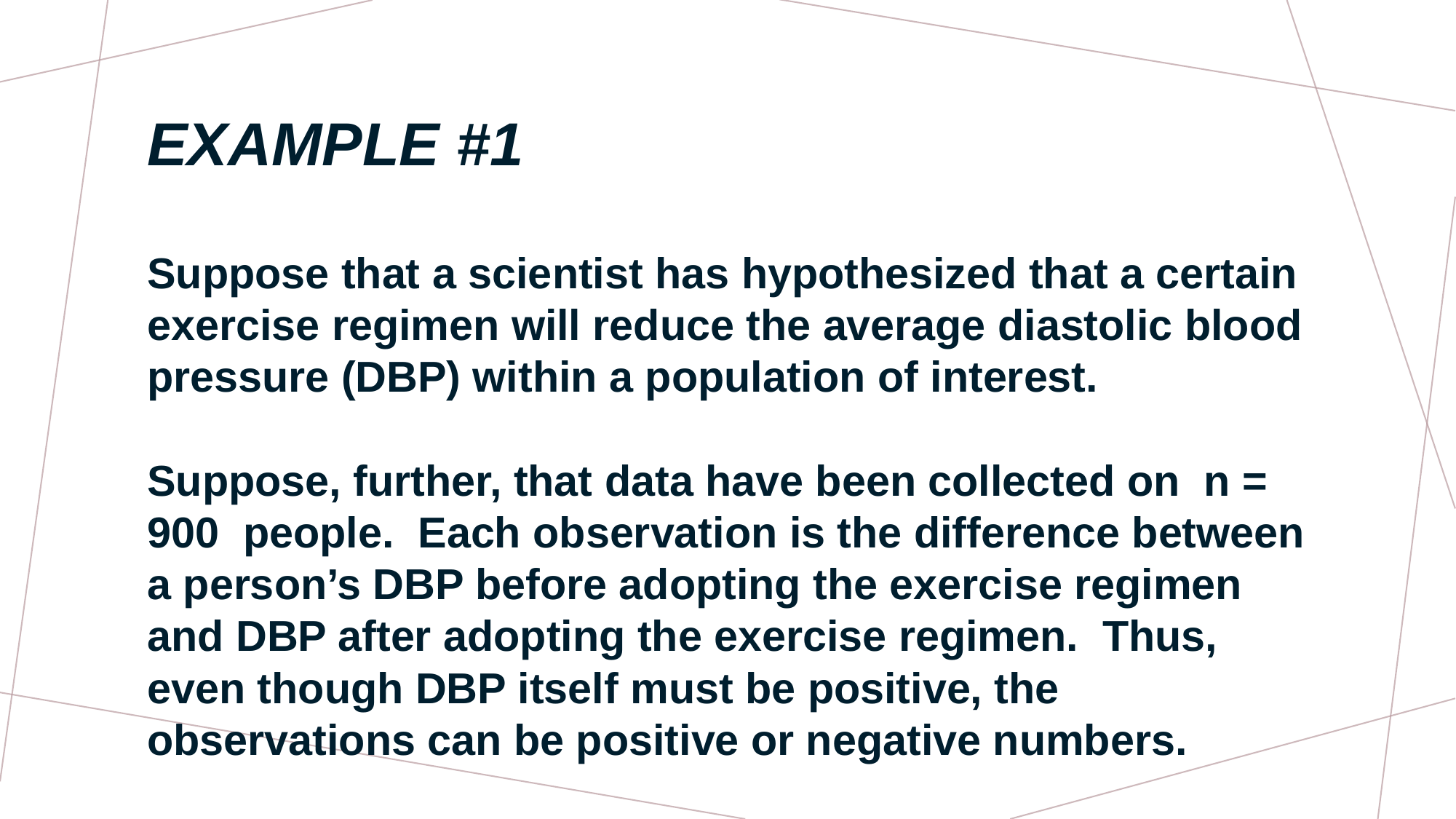

# EXAMPLE #1
Suppose that a scientist has hypothesized that a certain exercise regimen will reduce the average diastolic blood pressure (DBP) within a population of interest.

Suppose, further, that data have been collected on  n = 900  people.  Each observation is the difference between a person’s DBP before adopting the exercise regimen and DBP after adopting the exercise regimen.  Thus, even though DBP itself must be positive, the observations can be positive or negative numbers.